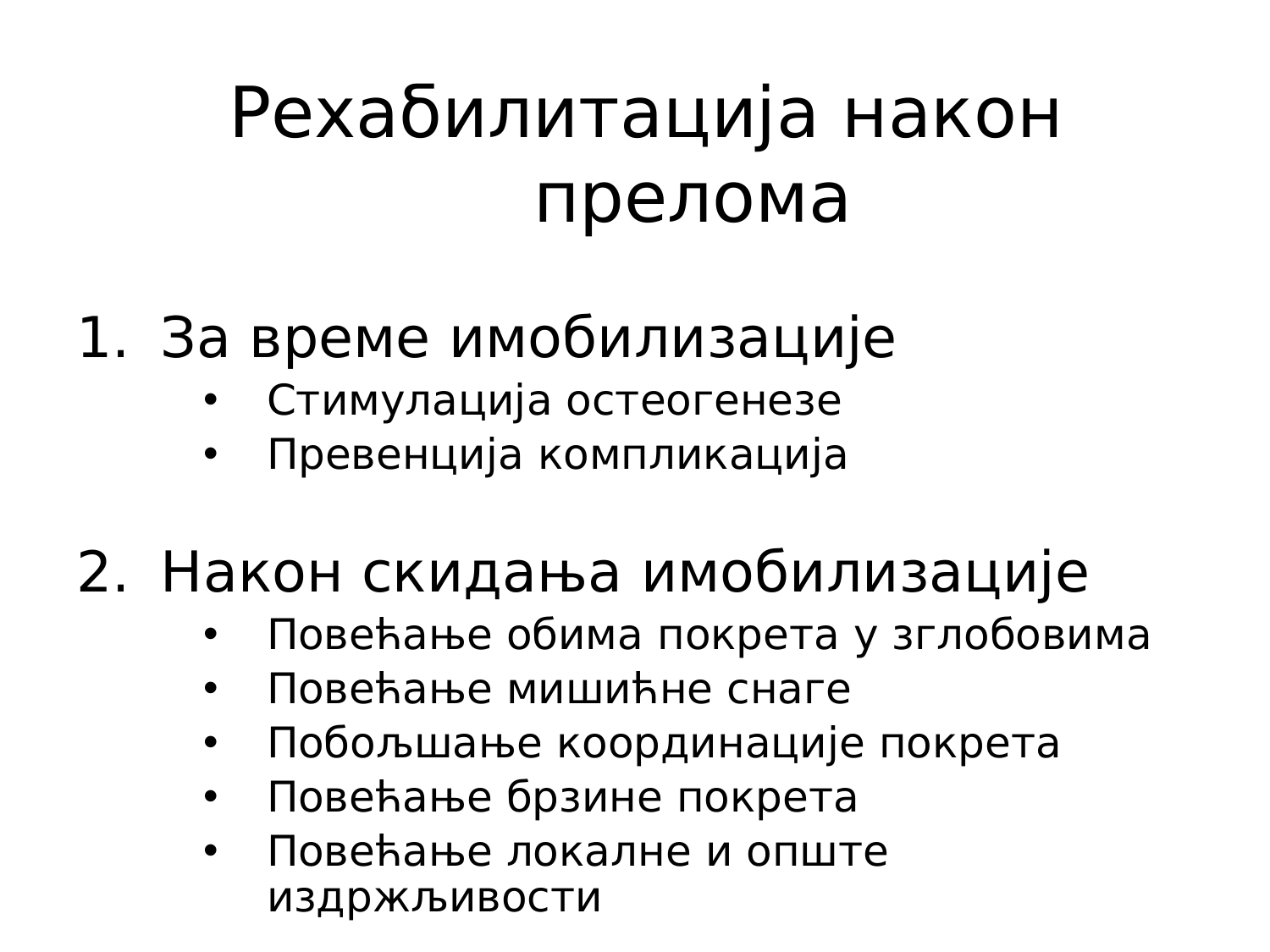

# Рехабилитација након прелома
За време имобилизације
Стимулација остеогенезе
Превенција компликација

Након скидања имобилизације
Повећање обима покрета у зглобовима
Повећање мишићне снаге
Побољшање координације покрета
Повећање брзине покрета
Повећање локалне и опште издржљивости